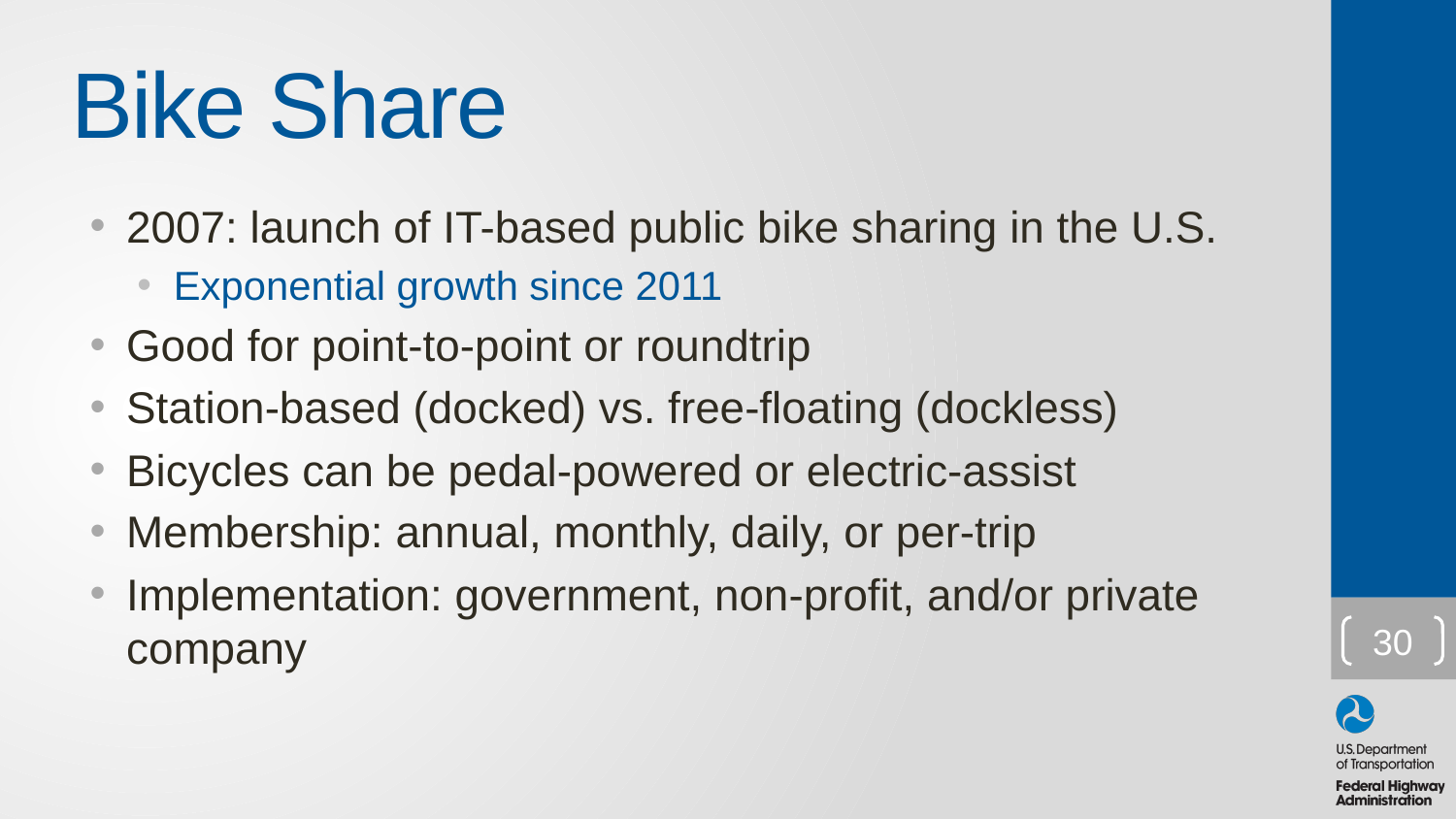

# Bike Share
2007: launch of IT-based public bike sharing in the U.S.
Exponential growth since 2011
Good for point-to-point or roundtrip
Station-based (docked) vs. free-floating (dockless)
Bicycles can be pedal-powered or electric-assist
Membership: annual, monthly, daily, or per-trip
Implementation: government, non-profit, and/or private company
30